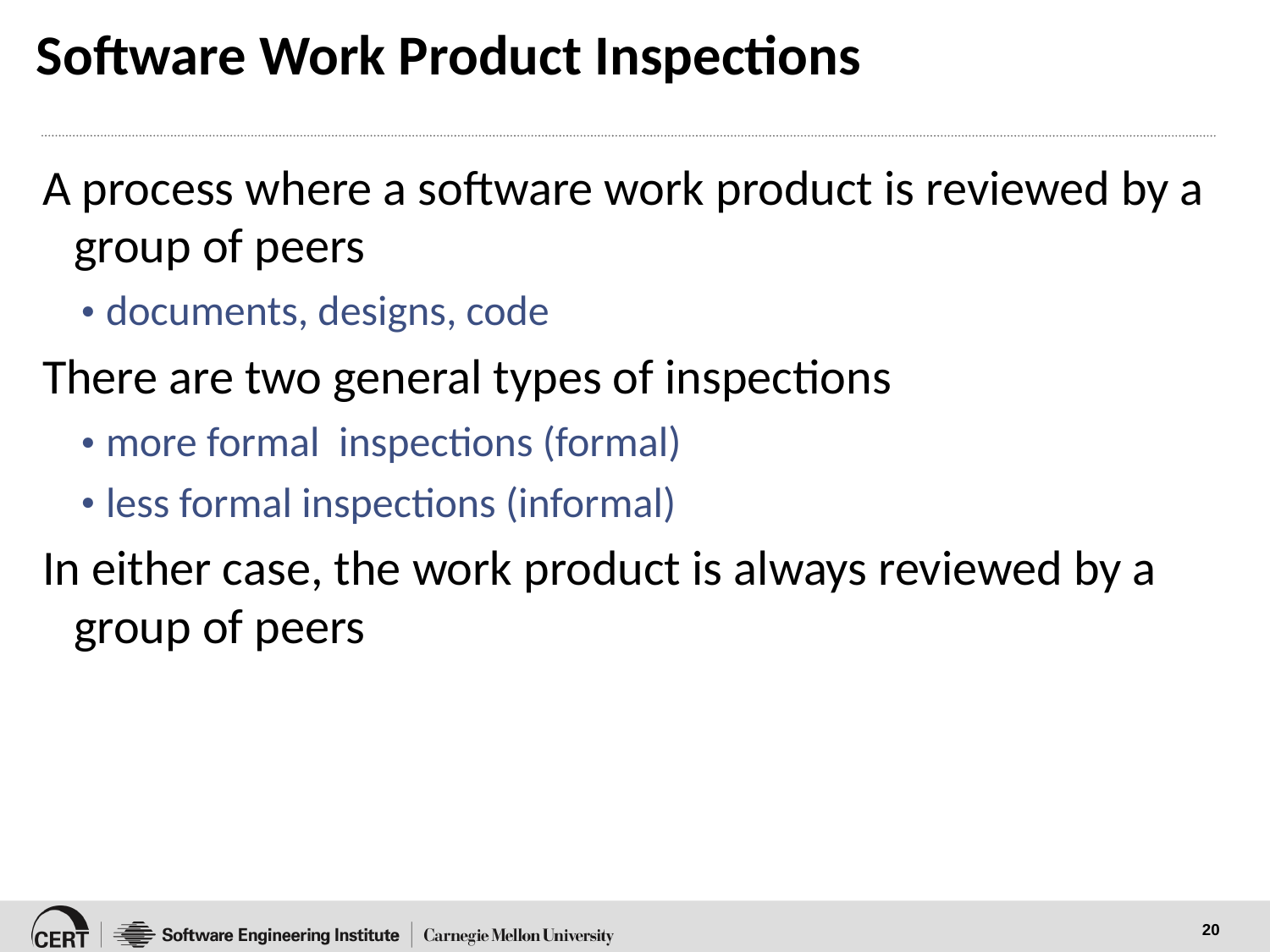

# Software Work Product Inspections
A process where a software work product is reviewed by a group of peers
documents, designs, code
There are two general types of inspections
more formal  inspections (formal)
less formal inspections (informal)
In either case, the work product is always reviewed by a group of peers